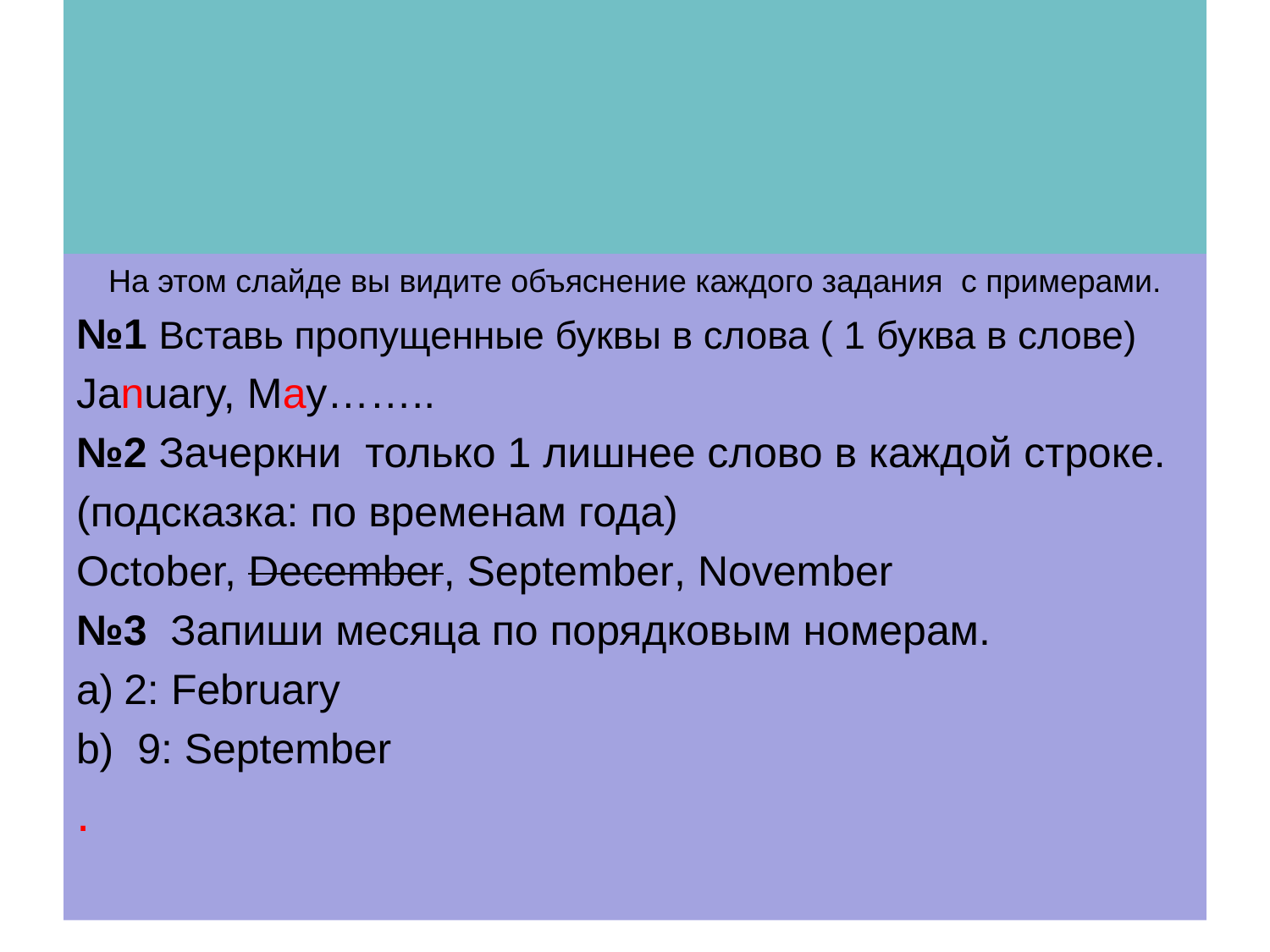

#
На этом слайде вы видите объяснение каждого задания  с примерами.
№1 Вставь пропущенные буквы в слова ( 1 буква в слове)
January, May……..
№2 Зачеркни  только 1 лишнее слово в каждой строке.
(подсказка: по временам года)
October, December, September, November
№3  Запиши месяца по порядковым номерам.
2: February
b)  9: September
.